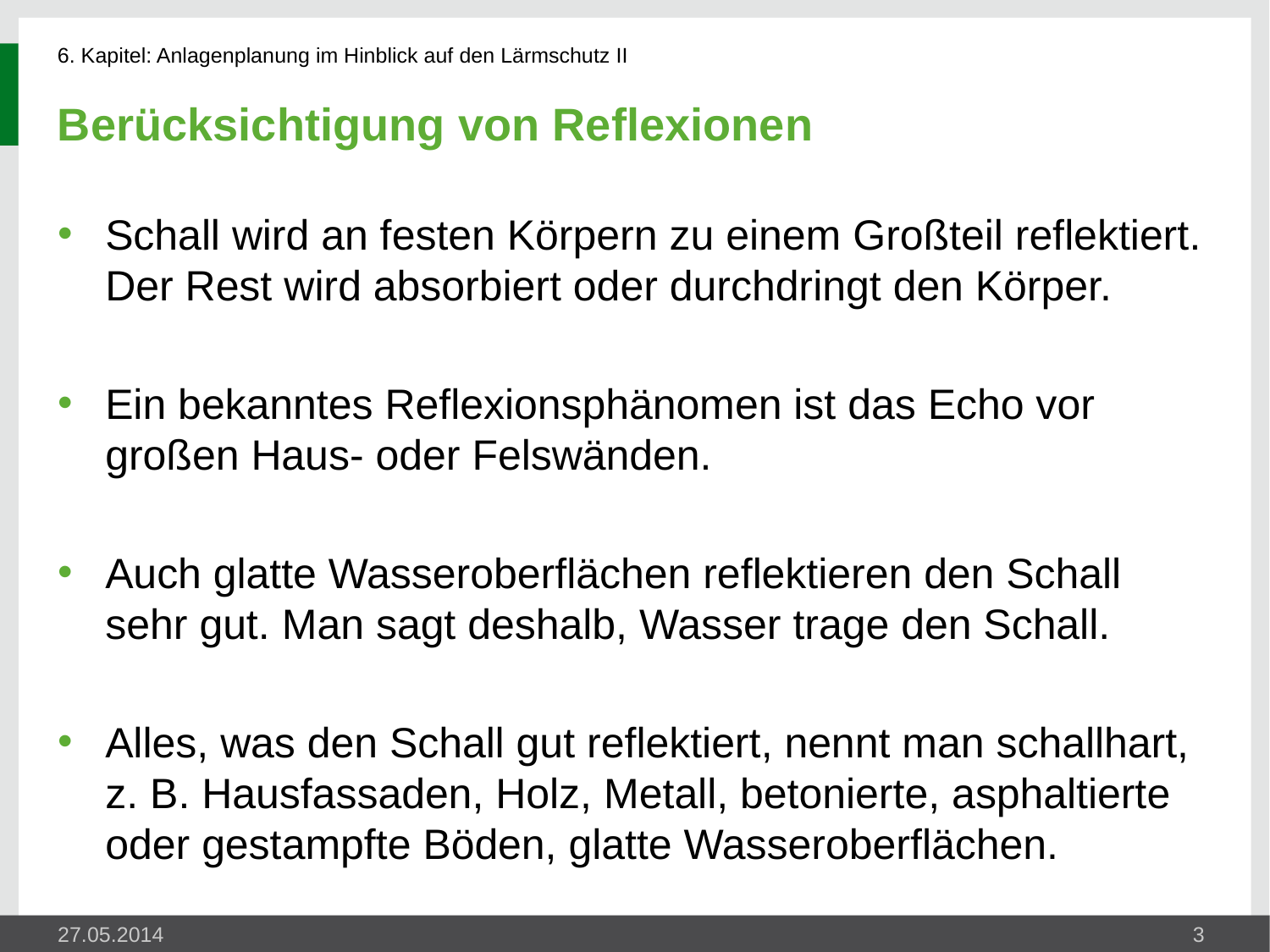

# Berücksichtigung von Reflexionen
Schall wird an festen Körpern zu einem Großteil reflektiert. Der Rest wird absorbiert oder durchdringt den Körper.

Ein bekanntes Reflexionsphänomen ist das Echo vor großen Haus- oder Felswänden.

Auch glatte Wasseroberflächen reflektieren den Schall sehr gut. Man sagt deshalb, Wasser trage den Schall.

Alles, was den Schall gut reflektiert, nennt man schallhart,
z. B. Hausfassaden, Holz, Metall, betonierte, asphaltierte oder gestampfte Böden, glatte Wasseroberflächen.
27.05.2014
3